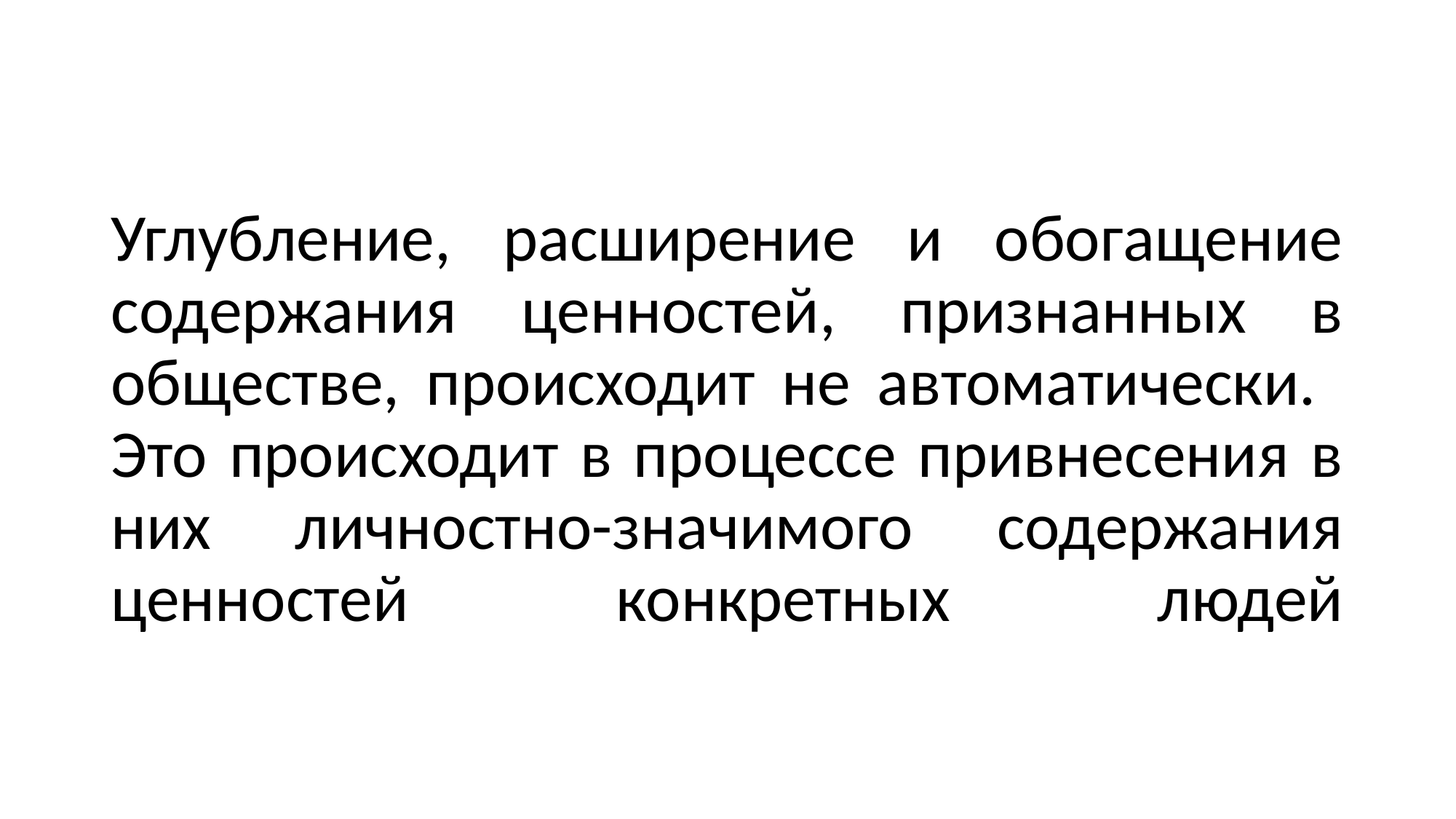

# Углубление, расширение и обогащение содержания ценностей, признанных в обществе, происходит не автоматически. Это происходит в процессе привнесения в них личностно-значимого содержания ценностей конкретных людей